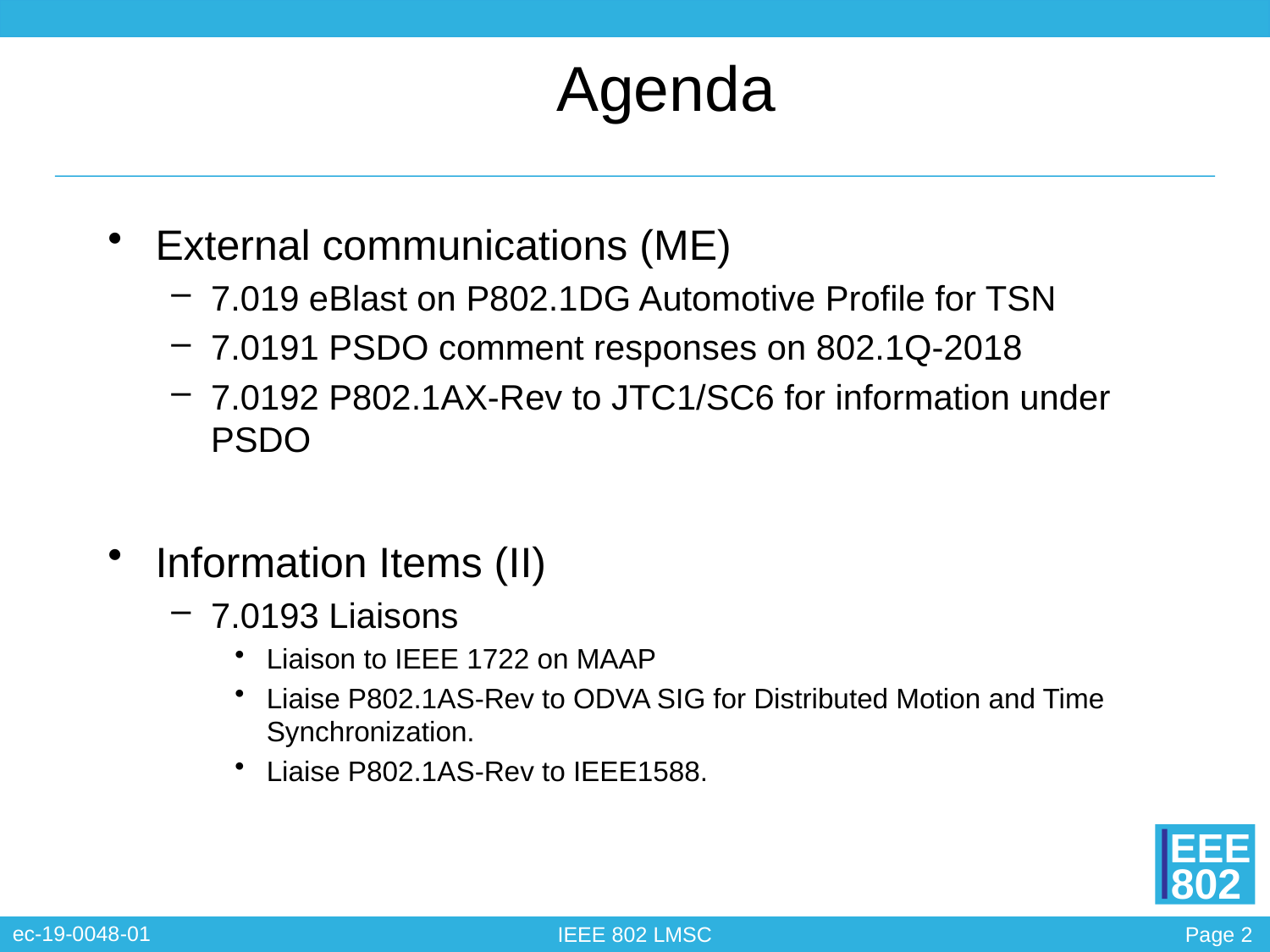

# Agenda
External communications (ME)
7.019 eBlast on P802.1DG Automotive Profile for TSN
7.0191 PSDO comment responses on 802.1Q-2018
7.0192 P802.1AX-Rev to JTC1/SC6 for information under PSDO

Information Items (II)
7.0193 Liaisons
Liaison to IEEE 1722 on MAAP
Liaise P802.1AS-Rev to ODVA SIG for Distributed Motion and Time Synchronization.
Liaise P802.1AS-Rev to IEEE1588.